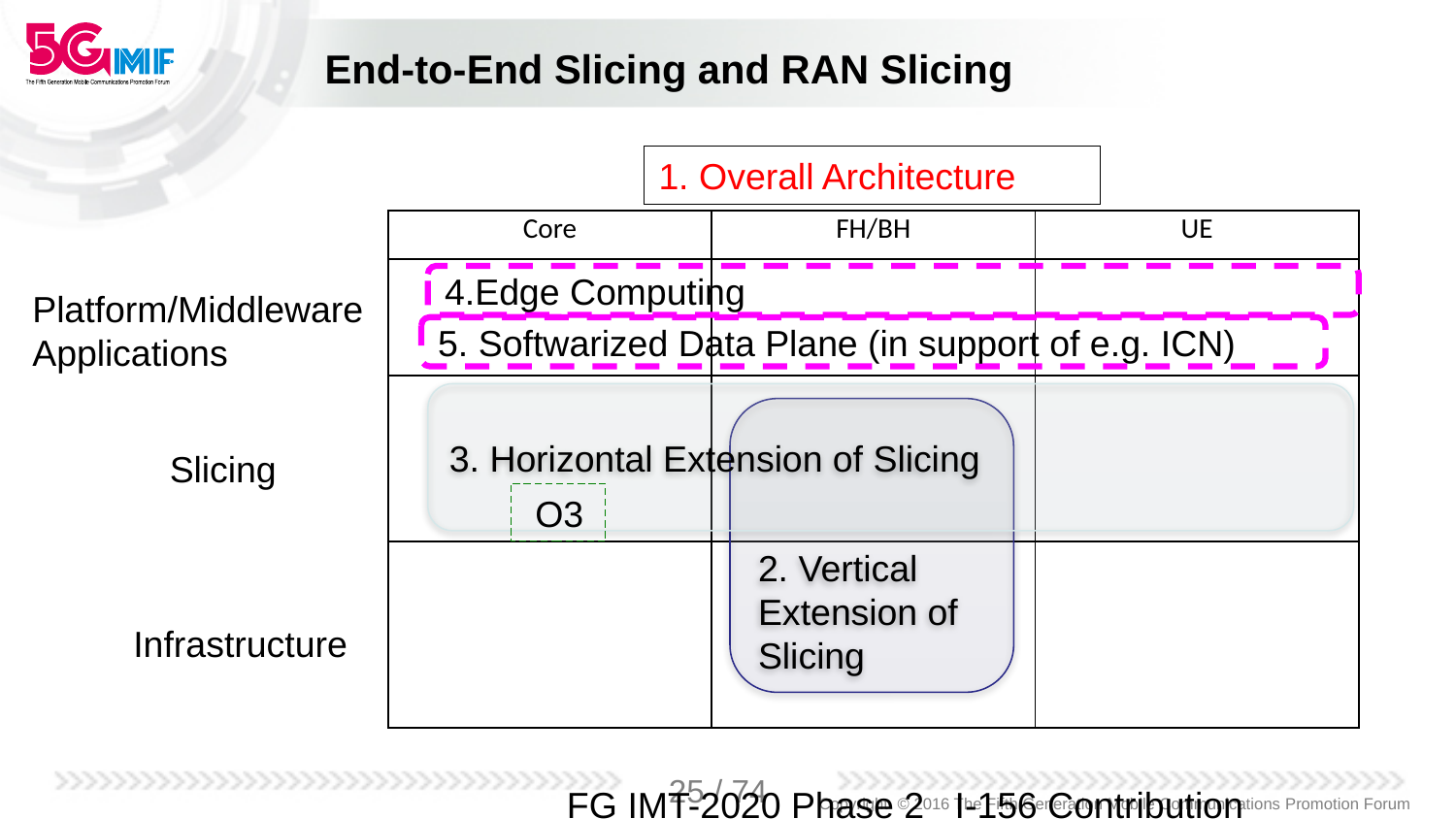

# End-to-End Slicing and RAN Slicing
1. Overall Architecture
| Core | FH/BH | UE |
| --- | --- | --- |
|  |  |  |
|  |  |  |
|  |  |  |
4.Edge Computing
Platform/Middleware
Applications
5. Softwarized Data Plane (in support of e.g. ICN)
3. Horizontal Extension of Slicing

2. Vertical Extension of Slicing
Slicing
 O3
Infrastructure
FG IMT-2020 Phase 2   I-156 Contribution